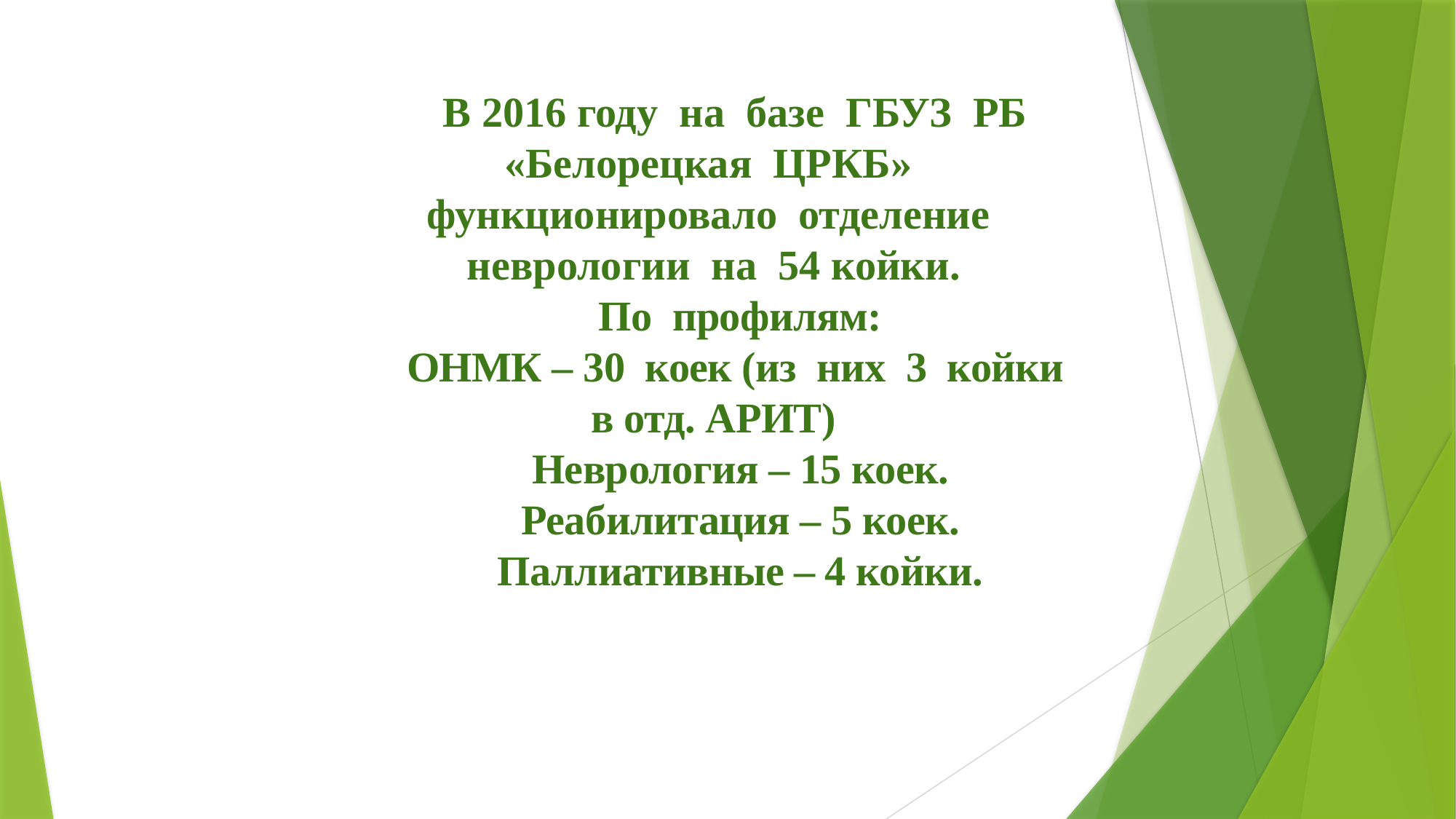

В 2016 году  на  базе  ГБУЗ  РБ  «Белорецкая  ЦРКБ»  функционировало  отделение  неврологии  на  54 койки.
По  профилям:
ОНМК – 30  коек (из  них  3  койки  в отд. АРИТ)
Неврология – 15 коек.
Реабилитация – 5 коек.
Паллиативные – 4 койки.